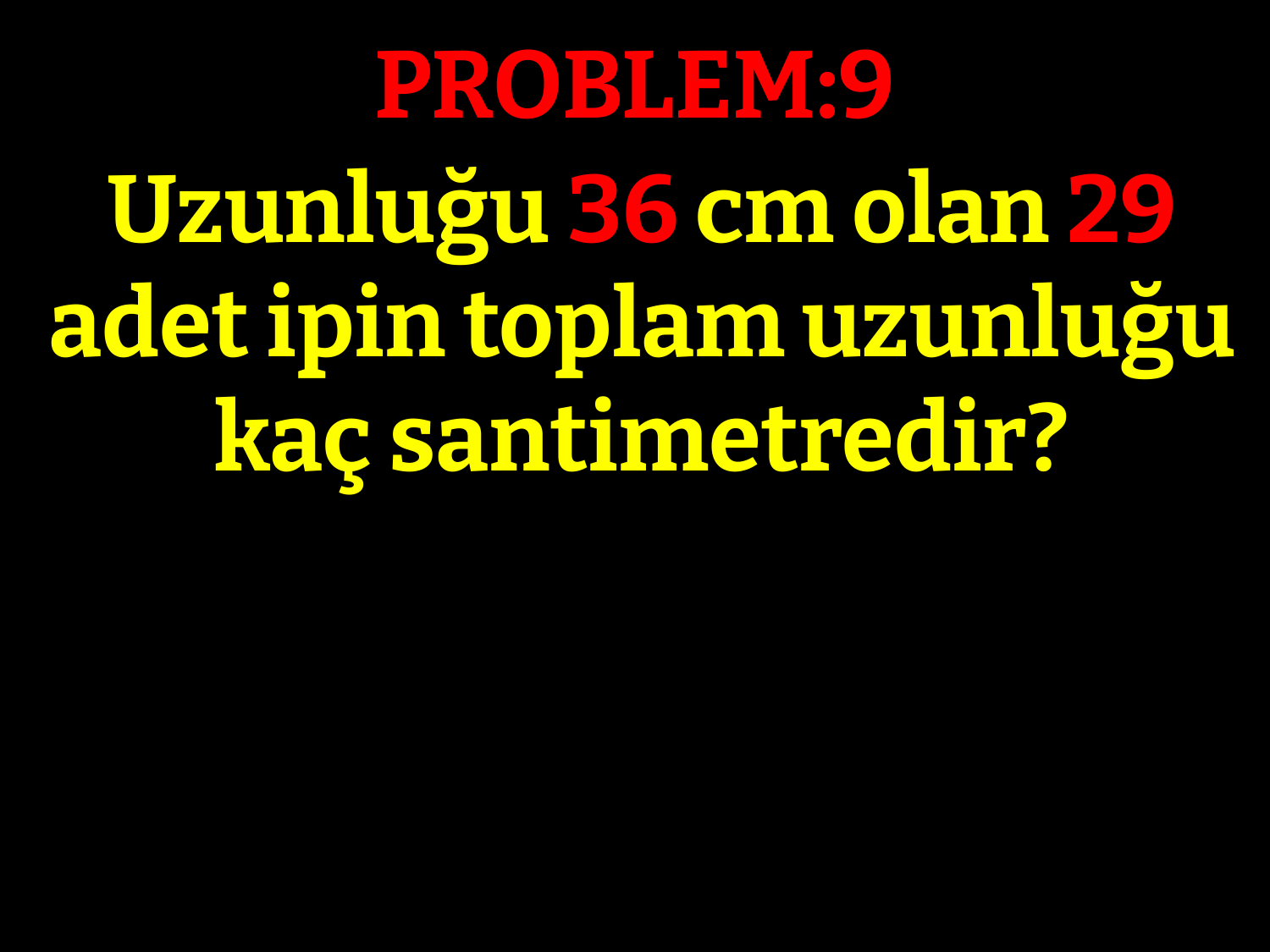

PROBLEM:9
Uzunluğu 36 cm olan 29 adet ipin toplam uzunluğu kaç santimetredir?
#